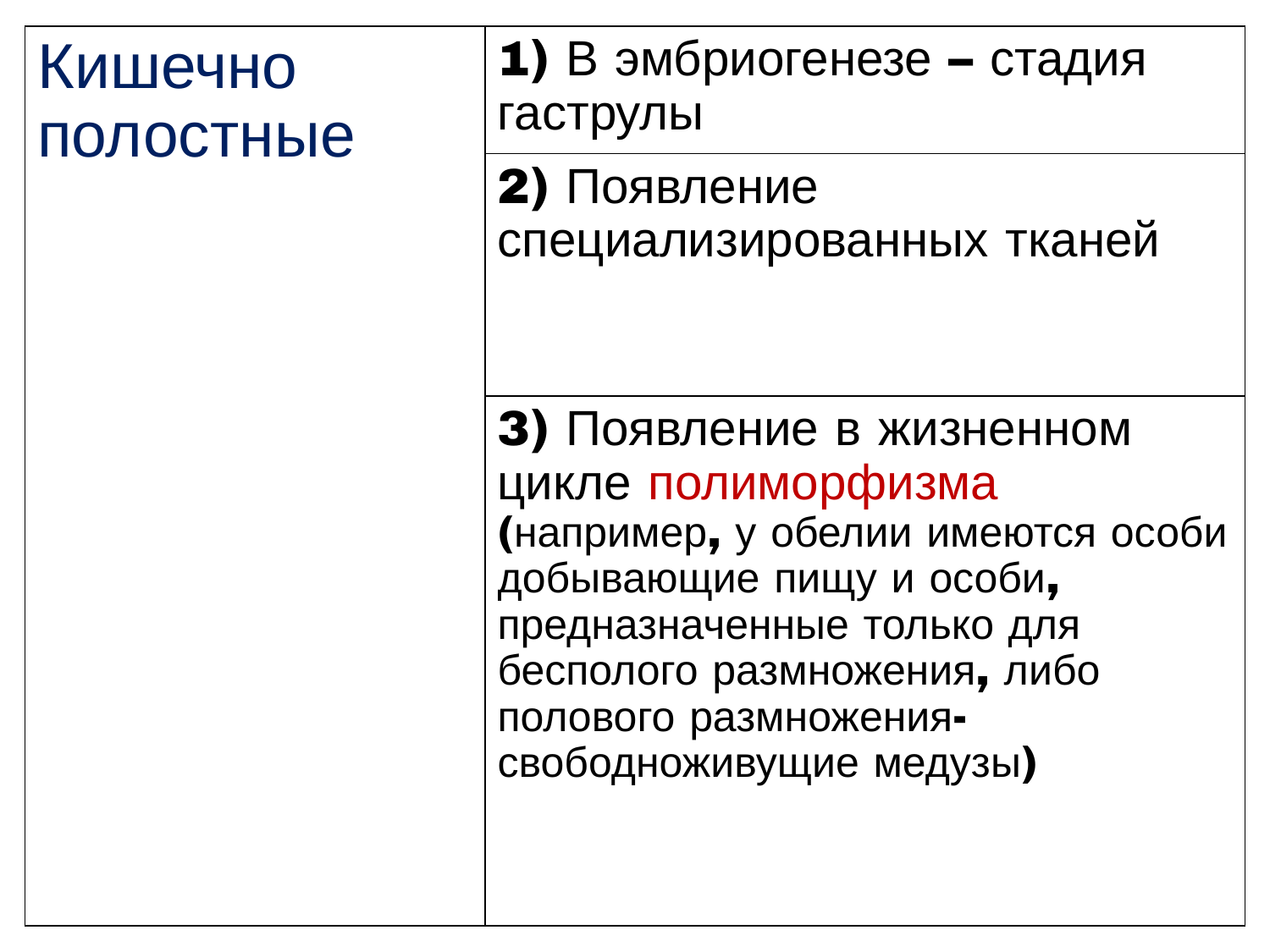

| Кишечно полостные | 1) В эмбриогенезе – стадия гаструлы |
| --- | --- |
|  | 2) Появление специализированных тканей |
|  | 3) Появление в жизненном цикле полиморфизма (например, у обелии имеются особи добывающие пищу и особи, предназначенные только для бесполого размножения, либо полового размножения- свободноживущие медузы) |
#